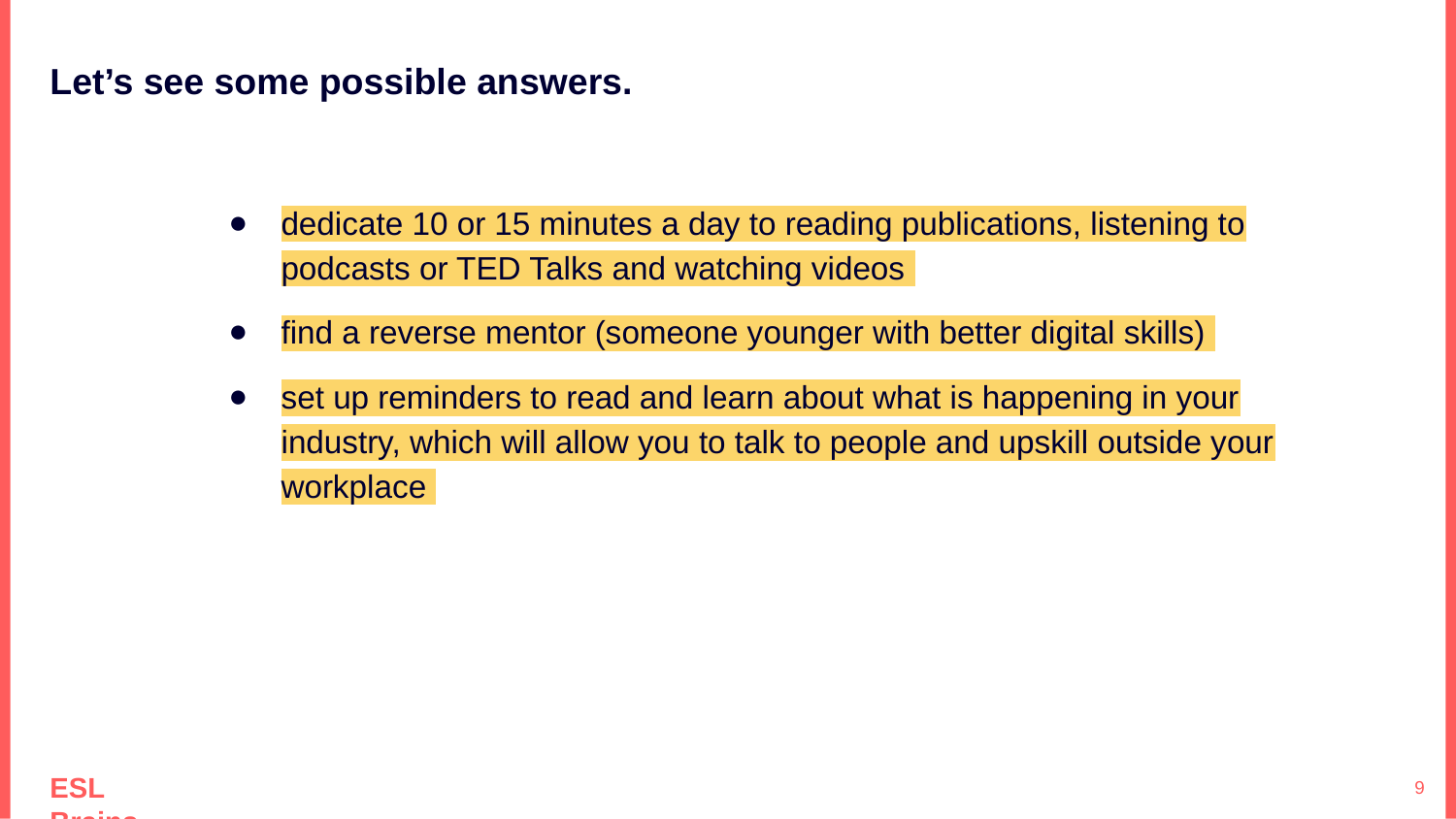

Let’s see some possible answers.
dedicate 10 or 15 minutes a day to reading publications, listening to podcasts or TED Talks and watching videos
find a reverse mentor (someone younger with better digital skills)
set up reminders to read and learn about what is happening in your industry, which will allow you to talk to people and upskill outside your workplace
9